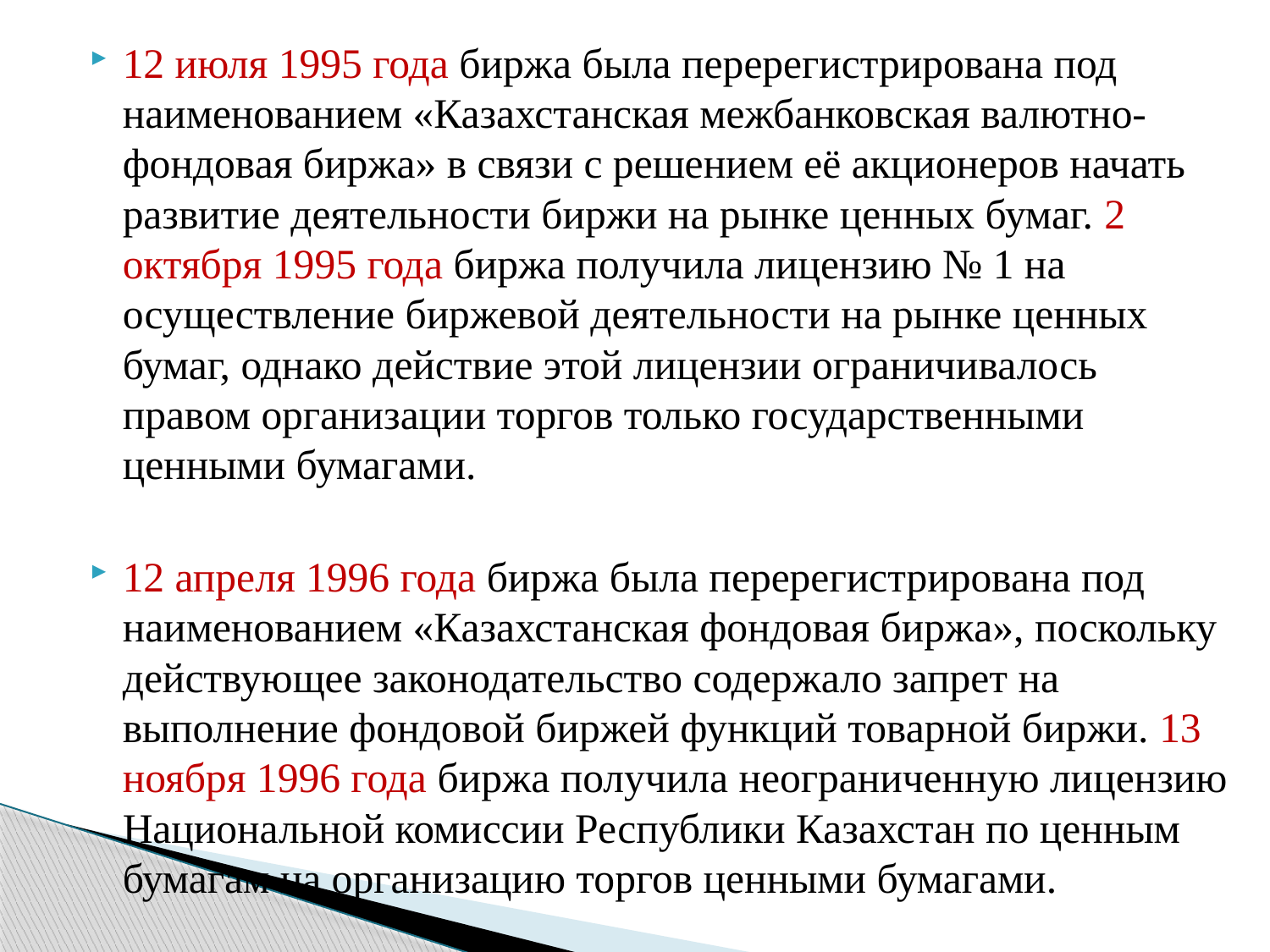

12 июля 1995 года биржа была перерегистрирована под наименованием «Казахстанская межбанковская валютно-фондовая биржа» в связи с решением её акционеров начать развитие деятельности биржи на рынке ценных бумаг. 2 октября 1995 года биржа получила лицензию № 1 на осуществление биржевой деятельности на рынке ценных бумаг, однако действие этой лицензии ограничивалось правом организации торгов только государственными ценными бумагами.

12 апреля 1996 года биржа была перерегистрирована под наименованием «Казахстанская фондовая биржа», поскольку действующее законодательство содержало запрет на выполнение фондовой биржей функций товарной биржи. 13 ноября 1996 года биржа получила неограниченную лицензию Национальной комиссии Республики Казахстан по ценным бумагам на организацию торгов ценными бумагами.